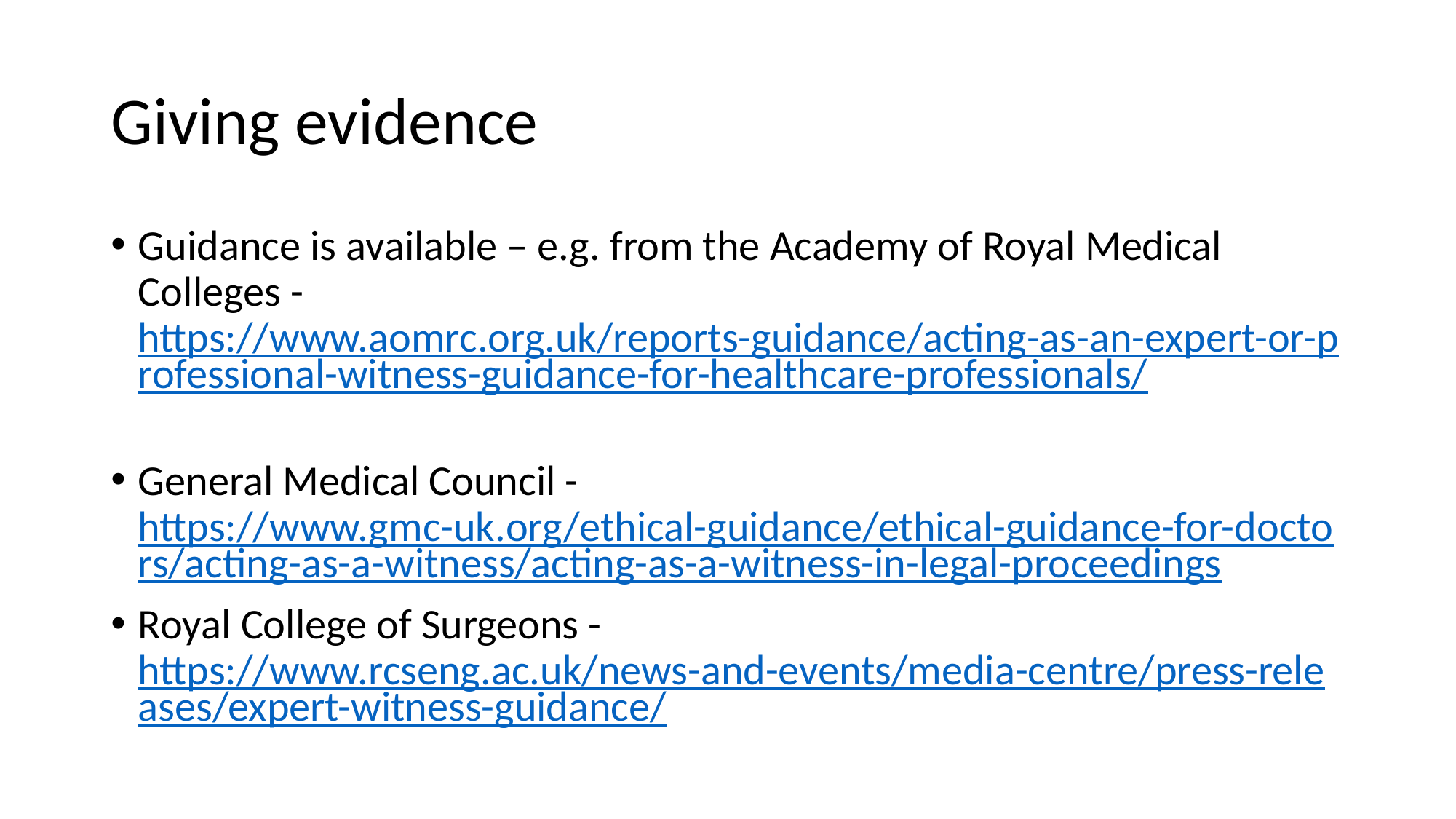

# Giving evidence
Guidance is available – e.g. from the Academy of Royal Medical Colleges - https://www.aomrc.org.uk/reports-guidance/acting-as-an-expert-or-professional-witness-guidance-for-healthcare-professionals/
General Medical Council -  https://www.gmc-uk.org/ethical-guidance/ethical-guidance-for-doctors/acting-as-a-witness/acting-as-a-witness-in-legal-proceedings
Royal College of Surgeons - https://www.rcseng.ac.uk/news-and-events/media-centre/press-releases/expert-witness-guidance/